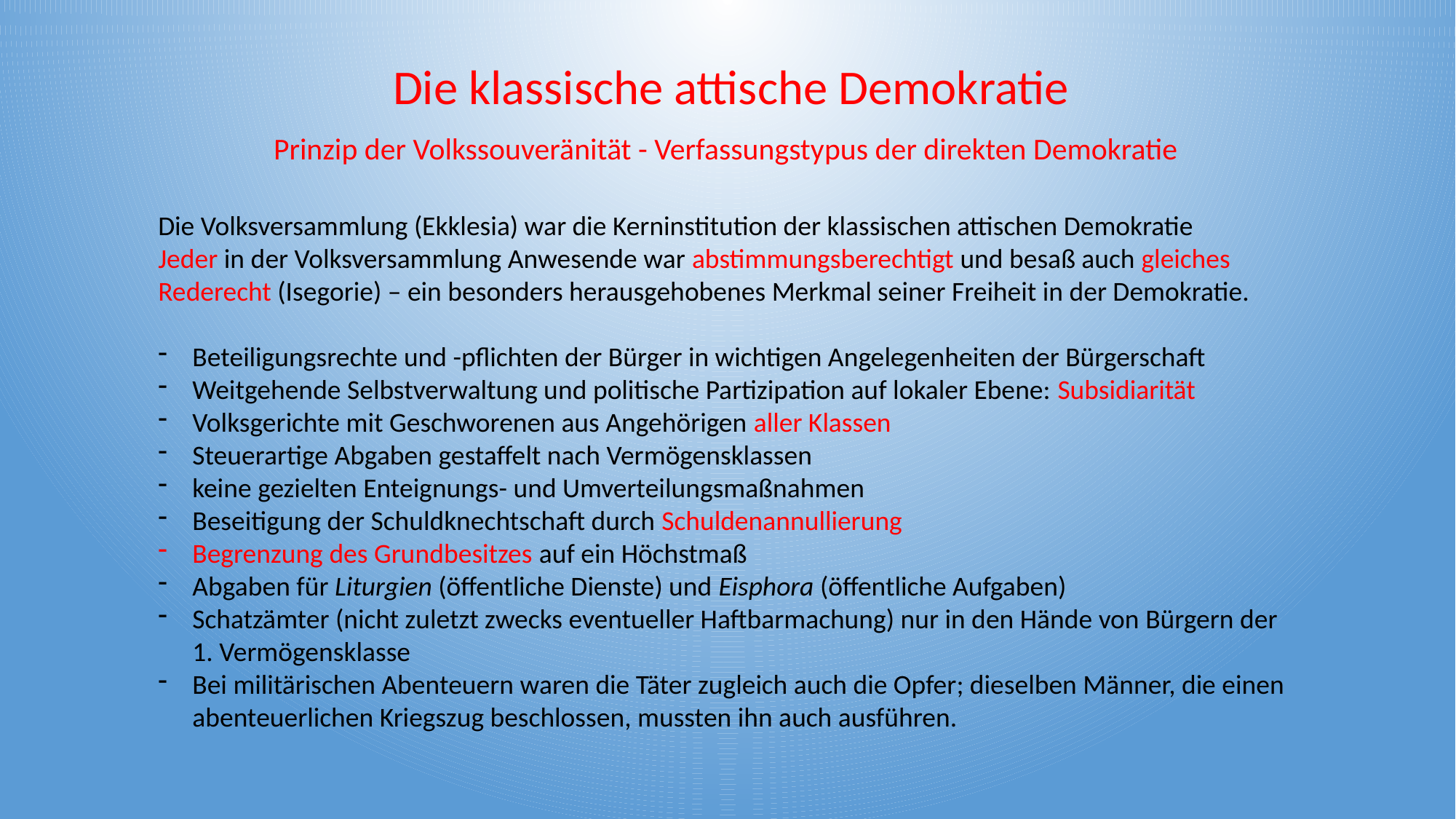

Die klassische attische Demokratie
Prinzip der Volkssouveränität - Verfassungstypus der direkten Demokratie
Die Volksversammlung (Ekklesia) war die Kerninstitution der klassischen attischen Demokratie
Jeder in der Volksversammlung Anwesende war abstimmungsberechtigt und besaß auch gleiches Rederecht (Isegorie) – ein besonders herausgehobenes Merkmal seiner Freiheit in der Demokratie.

Beteiligungsrechte und -pflichten der Bürger in wichtigen Angelegenheiten der Bürgerschaft
Weitgehende Selbstverwaltung und politische Partizipation auf lokaler Ebene: Subsidiarität
Volksgerichte mit Geschworenen aus Angehörigen aller Klassen
Steuerartige Abgaben gestaffelt nach Vermögensklassen
keine gezielten Enteignungs- und Umverteilungsmaßnahmen
Beseitigung der Schuldknechtschaft durch Schuldenannullierung
Begrenzung des Grundbesitzes auf ein Höchstmaß
Abgaben für Liturgien (öffentliche Dienste) und Eisphora (öffentliche Aufgaben)
Schatzämter (nicht zuletzt zwecks eventueller Haftbarmachung) nur in den Hände von Bürgern der 1. Vermögensklasse
Bei militärischen Abenteuern waren die Täter zugleich auch die Opfer; dieselben Männer, die einen abenteuerlichen Kriegszug beschlossen, mussten ihn auch ausführen.